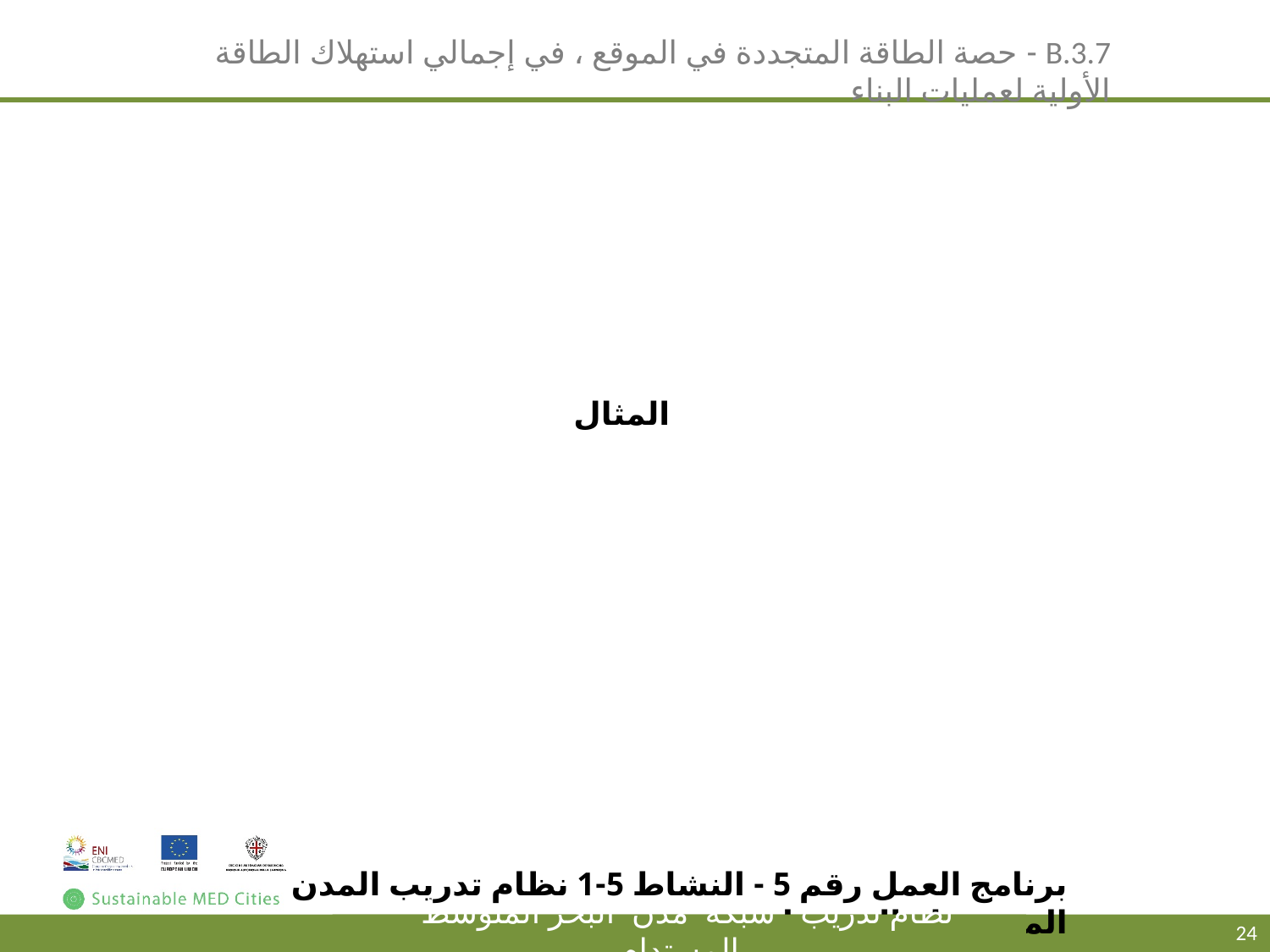

B.3.7 - حصة الطاقة المتجددة في الموقع ، في إجمالي استهلاك الطاقة الأولية لعمليات البناء

المثال

برنامج العمل رقم 5 - النشاط 5-1 نظام تدريب المدن المتوسطة المستدامة
نظام تدريب   شبكة  مدن  البحر المتوسط   المستدام
24